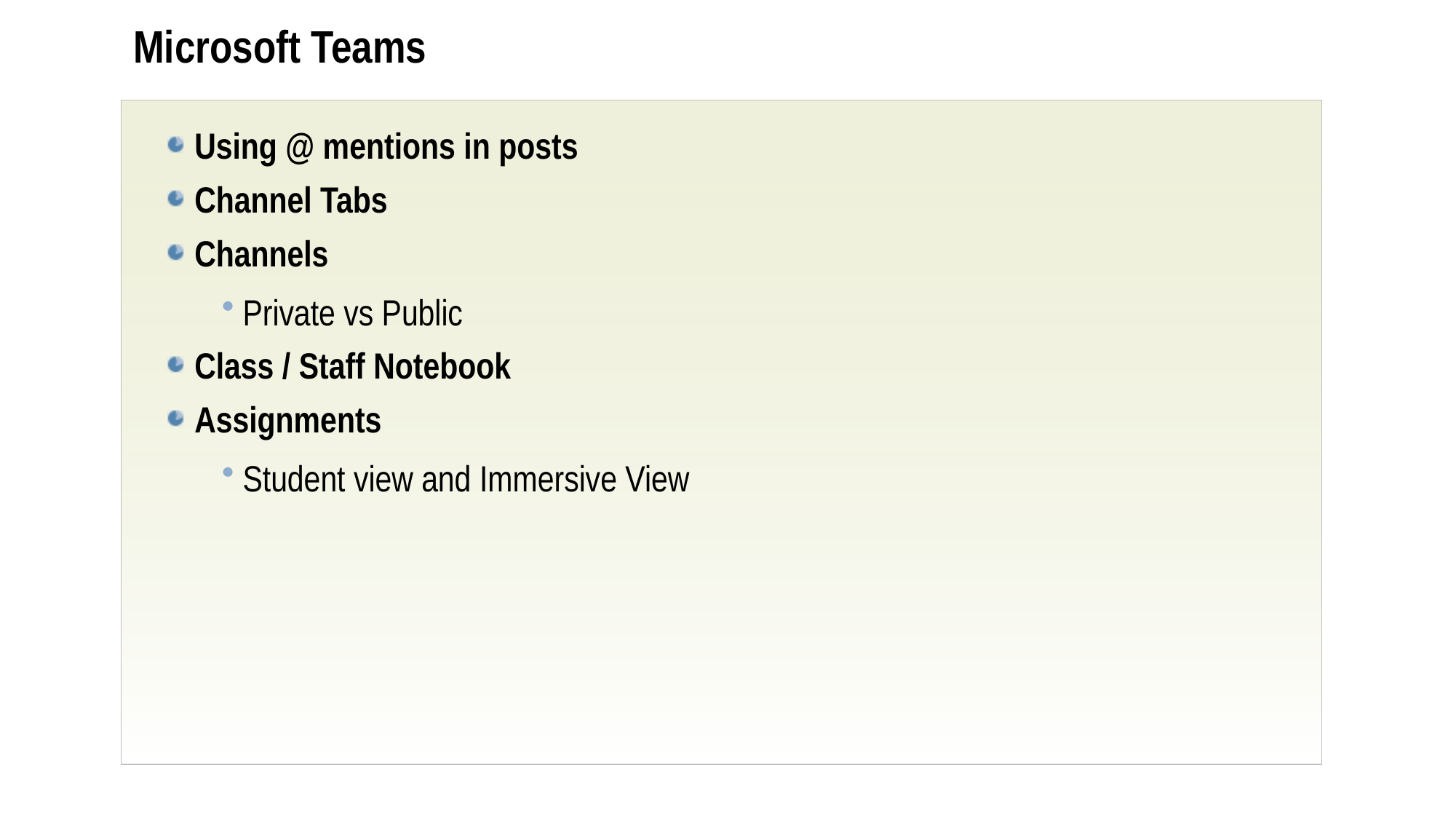

# Microsoft Teams
Using @ mentions in posts
Channel Tabs
Channels
Private vs Public
Class / Staff Notebook
Assignments
Student view and Immersive View